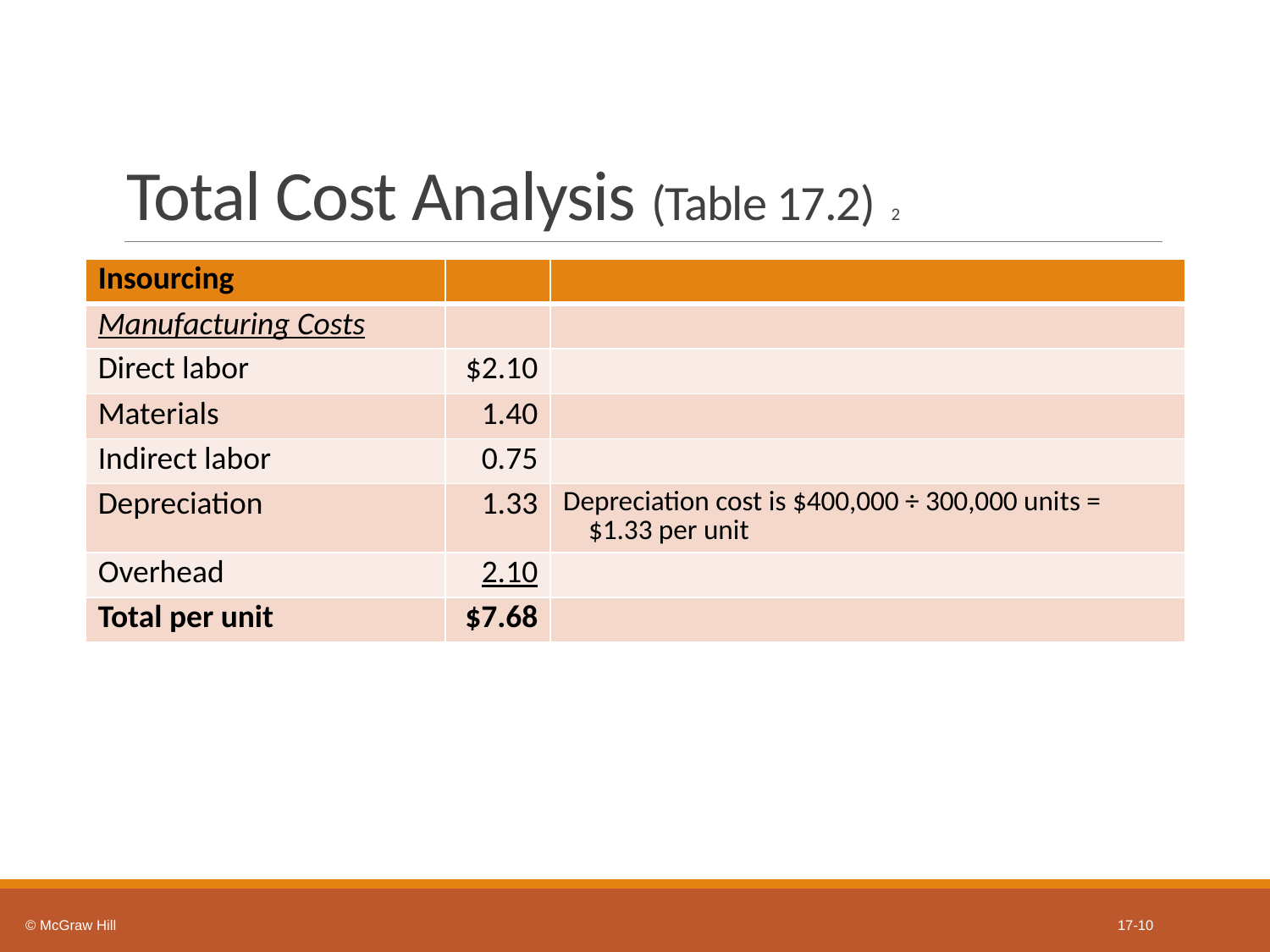

# Total Cost Analysis (Table 17.2) 2
| Insourcing |  |  |
| --- | --- | --- |
| Manufacturing Costs |  |  |
| Direct labor | $2.10 |  |
| Materials | 1.40 |  |
| Indirect labor | 0.75 |  |
| Depreciation | 1.33 | Depreciation cost is $400,000 ÷ 300,000 units = $1.33 per unit |
| Overhead | 2.10 |  |
| Total per unit | $7.68 |  |